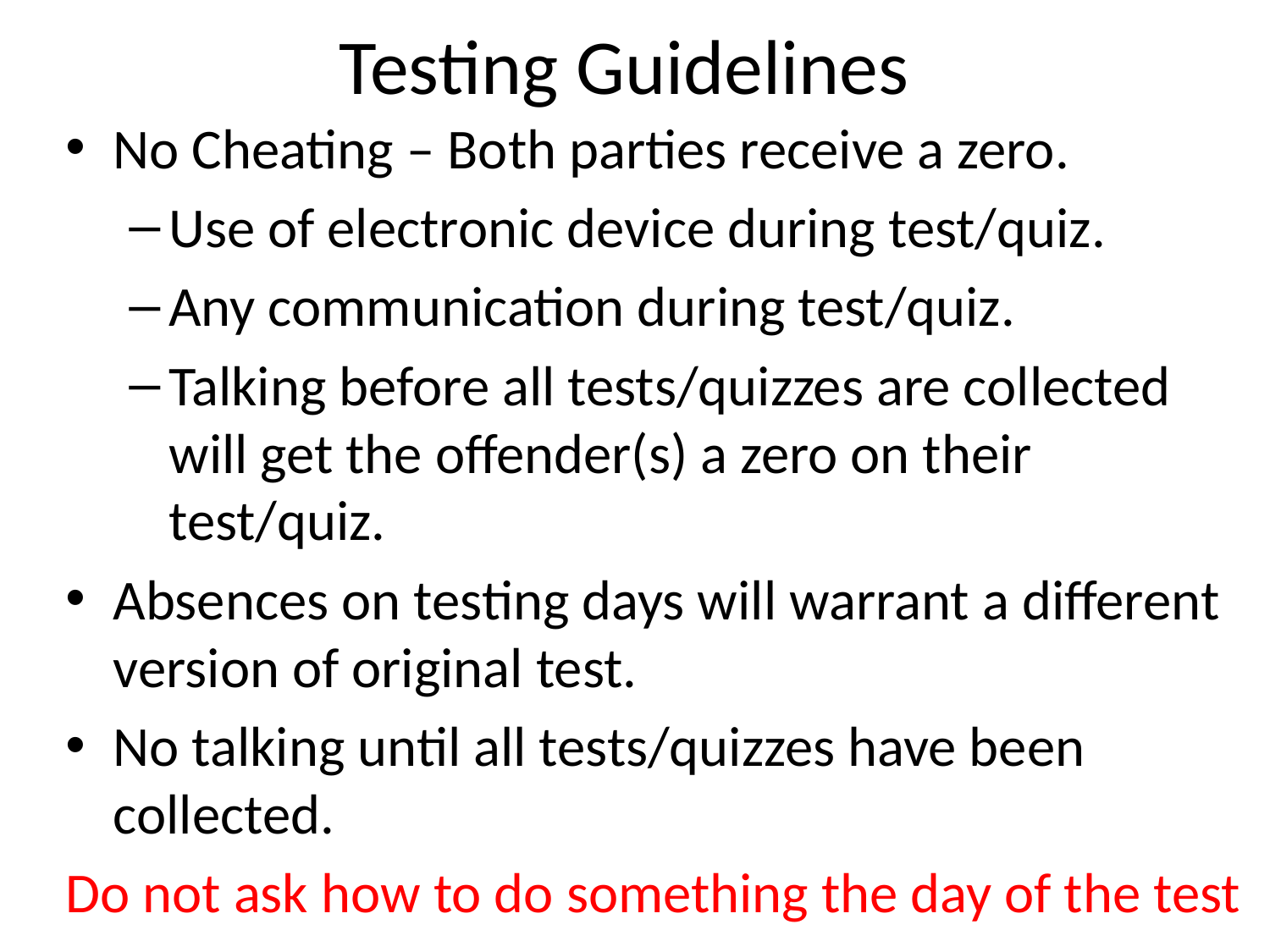

# Testing Guidelines
No Cheating – Both parties receive a zero.
Use of electronic device during test/quiz.
Any communication during test/quiz.
Talking before all tests/quizzes are collected will get the offender(s) a zero on their test/quiz.
Absences on testing days will warrant a different version of original test.
No talking until all tests/quizzes have been collected.
Do not ask how to do something the day of the test